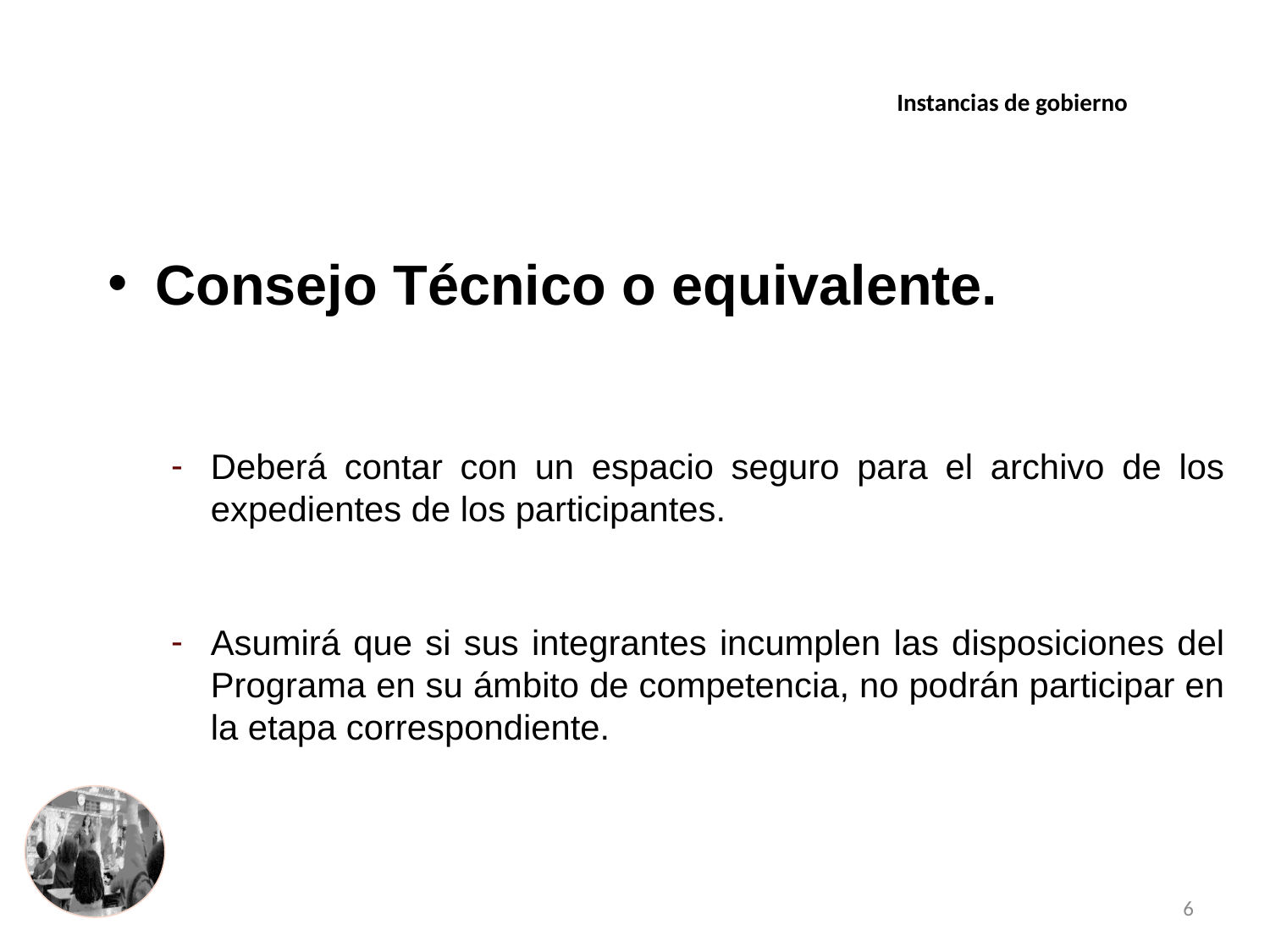

Instancias de gobierno
Consejo Técnico o equivalente.

Deberá contar con un espacio seguro para el archivo de los expedientes de los participantes.

Asumirá que si sus integrantes incumplen las disposiciones del Programa en su ámbito de competencia, no podrán participar en la etapa correspondiente.

6